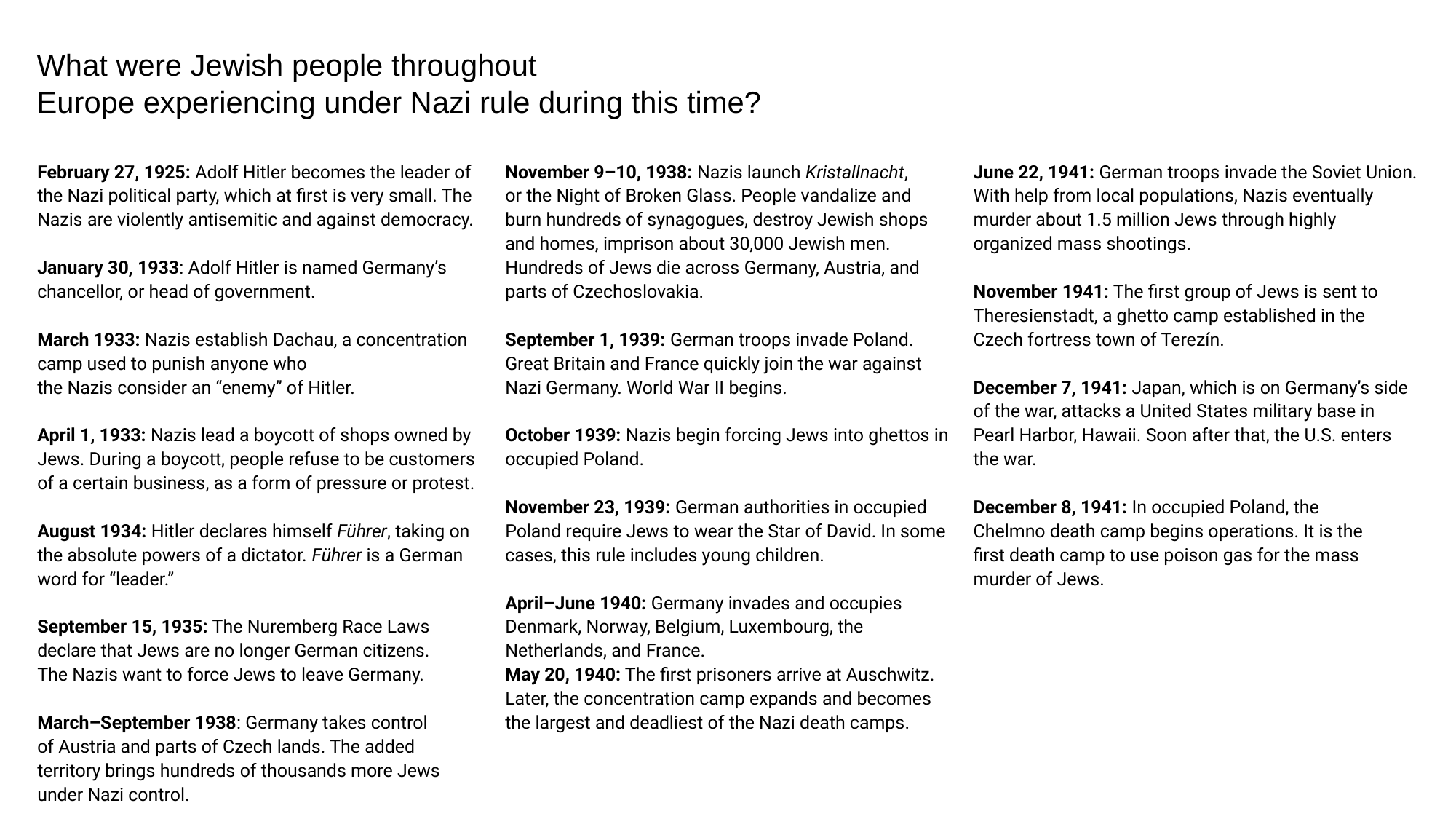

# What were Jewish people throughout Europe experiencing under Nazi rule during this time?
February 27, 1925: Adolf Hitler becomes the leader of the Nazi political party, which at first is very small. The Nazis are violently antisemitic and against democracy.

January 30, 1933: Adolf Hitler is named Germany’s chancellor, or head of government.

March 1933: Nazis establish Dachau, a concentration camp used to punish anyone who
the Nazis consider an “enemy” of Hitler.

April 1, 1933: Nazis lead a boycott of shops owned by Jews. During a boycott, people refuse to be customers of a certain business, as a form of pressure or protest.

August 1934: Hitler declares himself Führer, taking on the absolute powers of a dictator. Führer is a German word for “leader.”

September 15, 1935: The Nuremberg Race Laws declare that Jews are no longer German citizens.
The Nazis want to force Jews to leave Germany.

March–September 1938: Germany takes control
of Austria and parts of Czech lands. The added territory brings hundreds of thousands more Jews under Nazi control.
November 9–10, 1938: Nazis launch Kristallnacht,
or the Night of Broken Glass. People vandalize and burn hundreds of synagogues, destroy Jewish shops and homes, imprison about 30,000 Jewish men. Hundreds of Jews die across Germany, Austria, and parts of Czechoslovakia.

September 1, 1939: German troops invade Poland. Great Britain and France quickly join the war against Nazi Germany. World War II begins.

October 1939: Nazis begin forcing Jews into ghettos in occupied Poland.

November 23, 1939: German authorities in occupied Poland require Jews to wear the Star of David. In some cases, this rule includes young children.

April–June 1940: Germany invades and occupies Denmark, Norway, Belgium, Luxembourg, the Netherlands, and France.
May 20, 1940: The first prisoners arrive at Auschwitz. Later, the concentration camp expands and becomes the largest and deadliest of the Nazi death camps.

June 22, 1941: German troops invade the Soviet Union. With help from local populations, Nazis eventually murder about 1.5 million Jews through highly organized mass shootings.

November 1941: The first group of Jews is sent to Theresienstadt, a ghetto camp established in the Czech fortress town of Terezín.

December 7, 1941: Japan, which is on Germany’s side of the war, attacks a United States military base in Pearl Harbor, Hawaii. Soon after that, the U.S. enters the war.

December 8, 1941: In occupied Poland, the
Chelmno death camp begins operations. It is the
first death camp to use poison gas for the mass murder of Jews.